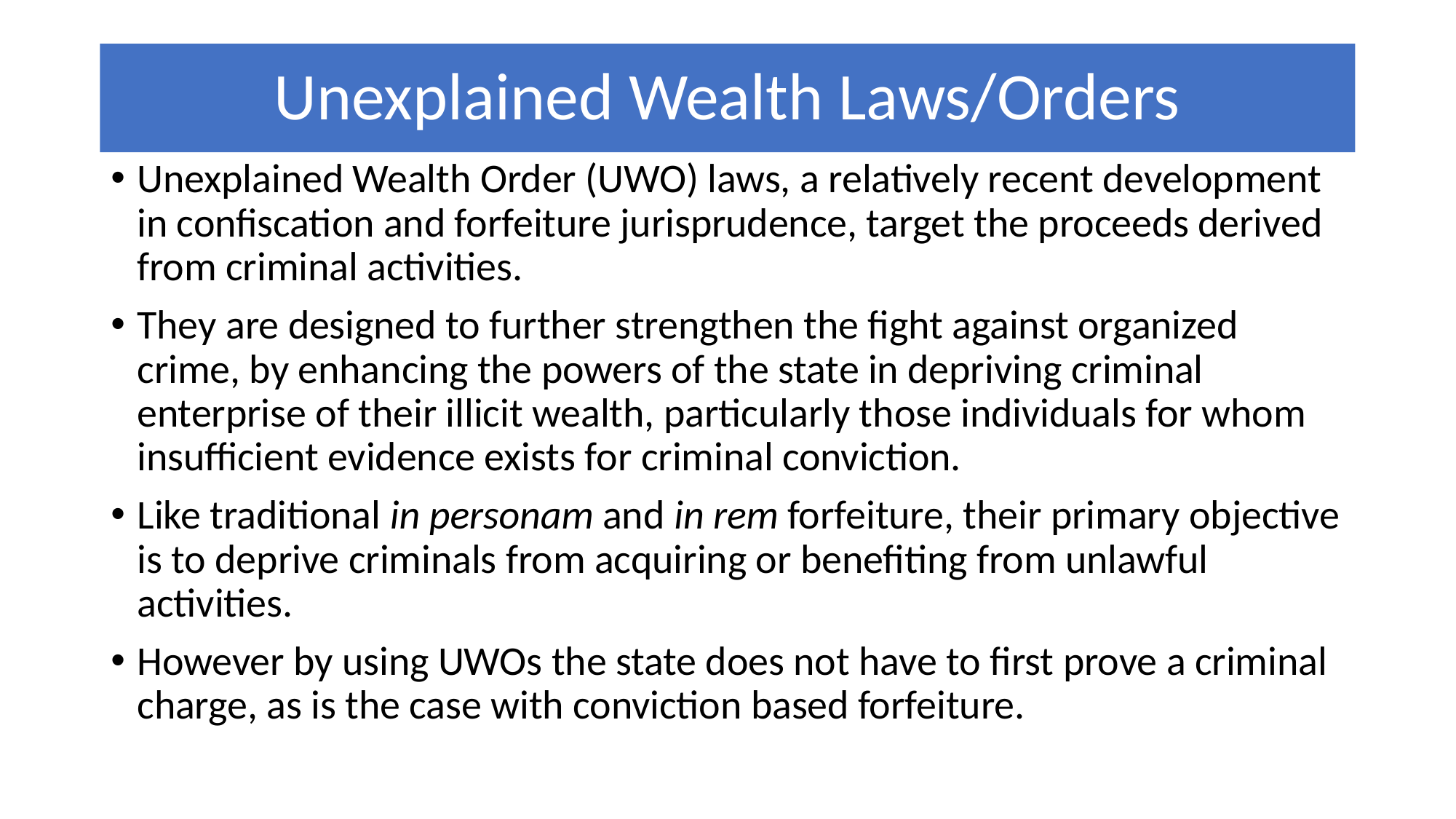

# Unexplained Wealth Laws/Orders
Unexplained Wealth Order (UWO) laws, a relatively recent development in confiscation and forfeiture jurisprudence, target the proceeds derived from criminal activities.
They are designed to further strengthen the fight against organized crime, by enhancing the powers of the state in depriving criminal enterprise of their illicit wealth, particularly those individuals for whom insufficient evidence exists for criminal conviction.
Like traditional in personam and in rem forfeiture, their primary objective is to deprive criminals from acquiring or benefiting from unlawful activities.
However by using UWOs the state does not have to first prove a criminal charge, as is the case with conviction based forfeiture.